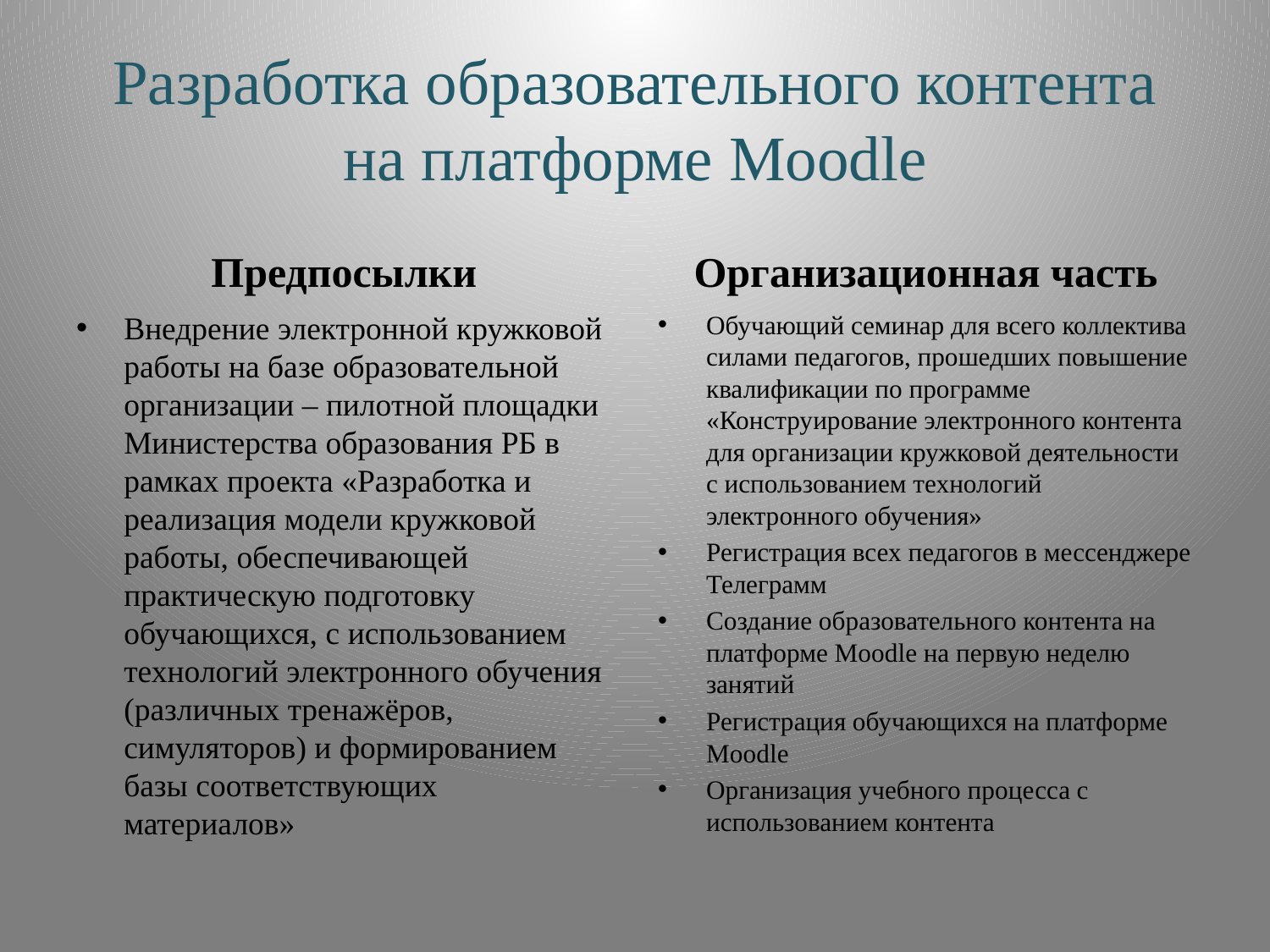

# Разработка образовательного контента на платформе Moodle
Предпосылки
Организационная часть
Внедрение электронной кружковой работы на базе образовательной организации – пилотной площадки Министерства образования РБ в рамках проекта «Разработка и реализация модели кружковой работы, обеспечивающей практическую подготовку  обучающихся, с использованием технологий электронного обучения (различных тренажёров, симуляторов) и формированием базы соответствующих материалов»
Обучающий семинар для всего коллектива силами педагогов, прошедших повышение квалификации по программе «Конструирование электронного контента для организации кружковой деятельности с использованием технологий электронного обучения»
Регистрация всех педагогов в мессенджере Телеграмм
Создание образовательного контента на платформе Moodle на первую неделю занятий
Регистрация обучающихся на платформе  Moodle
Организация учебного процесса с использованием контента